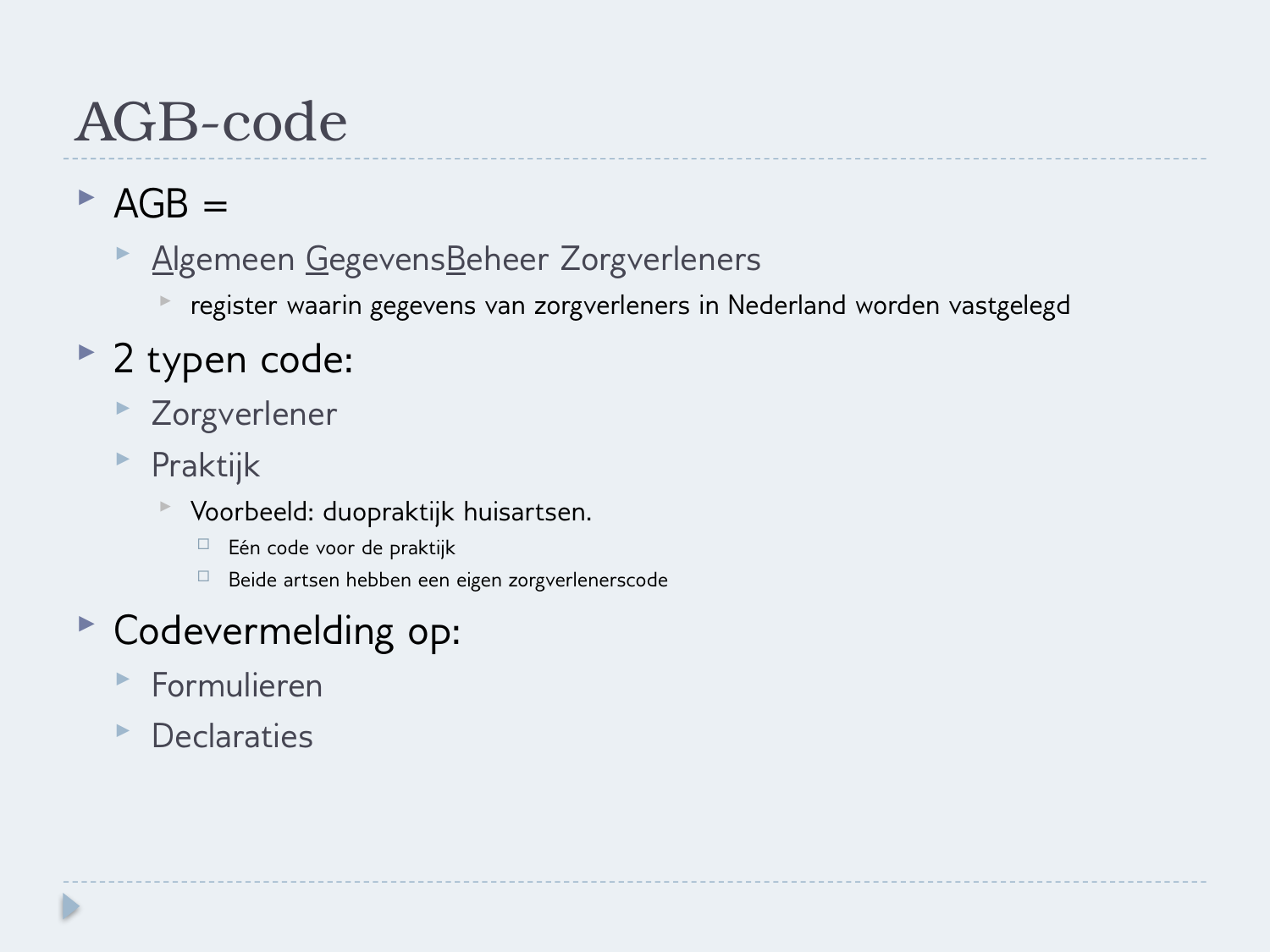

# AGB-code
AGB =
Algemeen GegevensBeheer Zorgverleners
register waarin gegevens van zorgverleners in Nederland worden vastgelegd
2 typen code:
Zorgverlener
Praktijk
Voorbeeld: duopraktijk huisartsen.
Eén code voor de praktijk
Beide artsen hebben een eigen zorgverlenerscode
Codevermelding op:
Formulieren
Declaraties